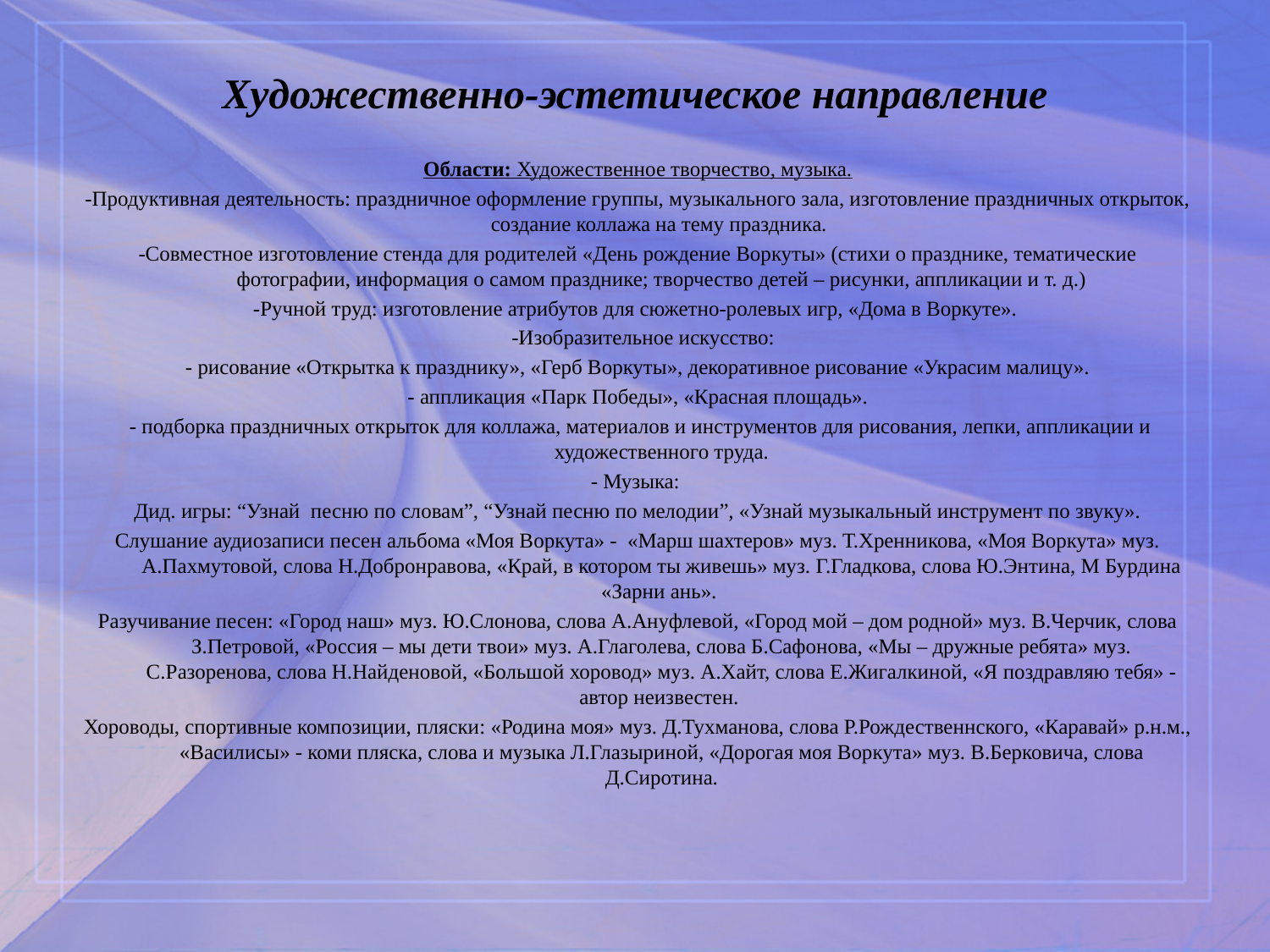

# Художественно-эстетическое направление
Области: Художественное творчество, музыка.
-Продуктивная деятельность: праздничное оформление группы, музыкального зала, изготовление праздничных открыток, создание коллажа на тему праздника.
-Совместное изготовление стенда для родителей «День рождение Воркуты» (стихи о празднике, тематические фотографии, информация о самом празднике; творчество детей – рисунки, аппликации и т. д.)
-Ручной труд: изготовление атрибутов для сюжетно-ролевых игр, «Дома в Воркуте».
  -Изобразительное искусство:
- рисование «Открытка к празднику», «Герб Воркуты», декоративное рисование «Украсим малицу».
- аппликация «Парк Победы», «Красная площадь».
 - подборка праздничных открыток для коллажа, материалов и инструментов для рисования, лепки, аппликации и художественного труда.
- Музыка:
Дид. игры: “Узнай  песню по словам”, “Узнай песню по мелодии”, «Узнай музыкальный инструмент по звуку».
Слушание аудиозаписи песен альбома «Моя Воркута» -  «Марш шахтеров» муз. Т.Хренникова, «Моя Воркута» муз. А.Пахмутовой, слова Н.Добронравова, «Край, в котором ты живешь» муз. Г.Гладкова, слова Ю.Энтина, М Бурдина «Зарни ань».
Разучивание песен: «Город наш» муз. Ю.Слонова, слова А.Ануфлевой, «Город мой – дом родной» муз. В.Черчик, слова З.Петровой, «Россия – мы дети твои» муз. А.Глаголева, слова Б.Сафонова, «Мы – дружные ребята» муз. С.Разоренова, слова Н.Найденовой, «Большой хоровод» муз. А.Хайт, слова Е.Жигалкиной, «Я поздравляю тебя» - автор неизвестен.
Хороводы, спортивные композиции, пляски: «Родина моя» муз. Д.Тухманова, слова Р.Рождественнского, «Каравай» р.н.м., «Василисы» - коми пляска, слова и музыка Л.Глазыриной, «Дорогая моя Воркута» муз. В.Берковича, слова Д.Сиротина.